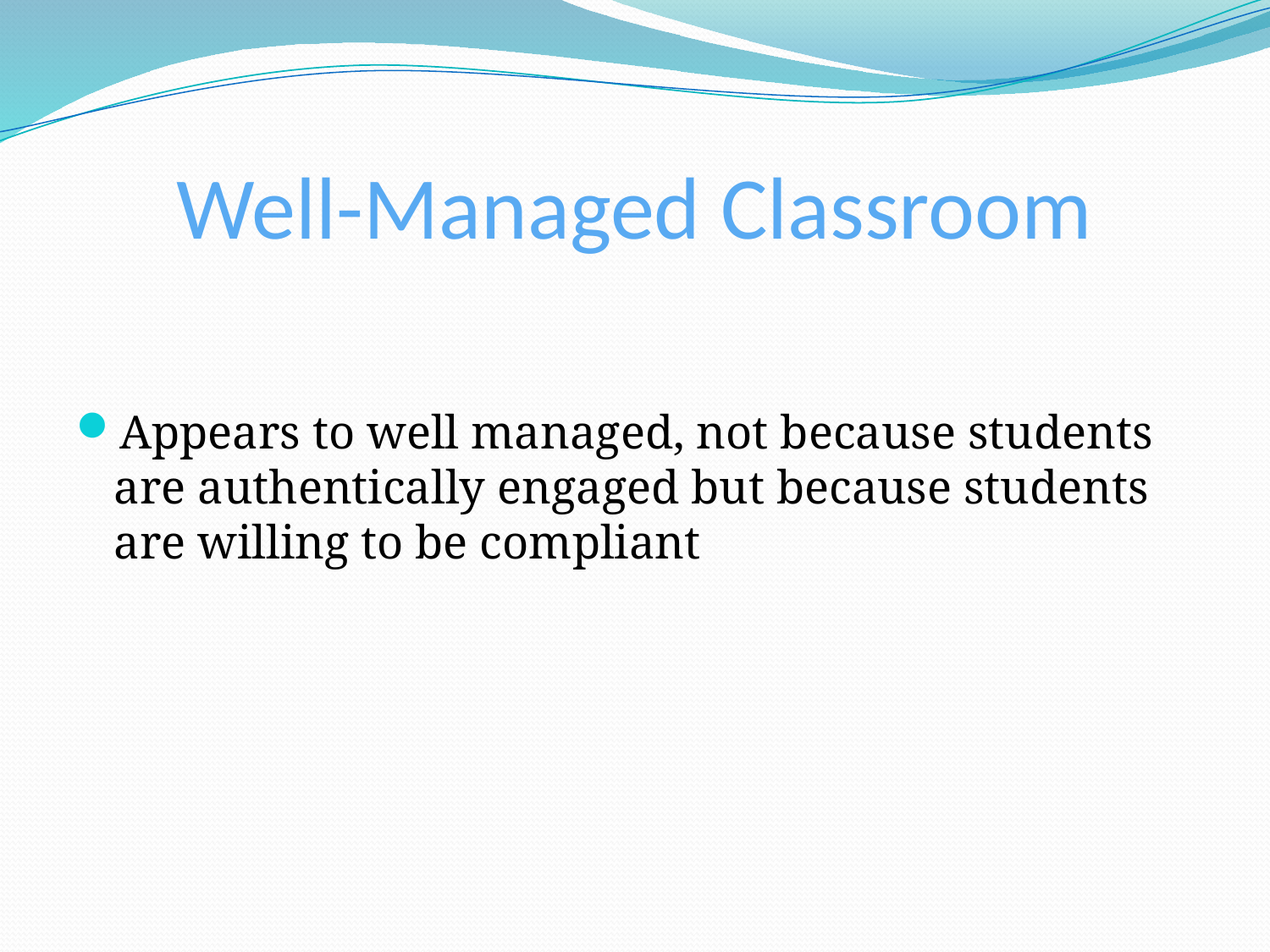

# Well-Managed Classroom

Appears to well managed, not because students are authentically engaged but because students are willing to be compliant